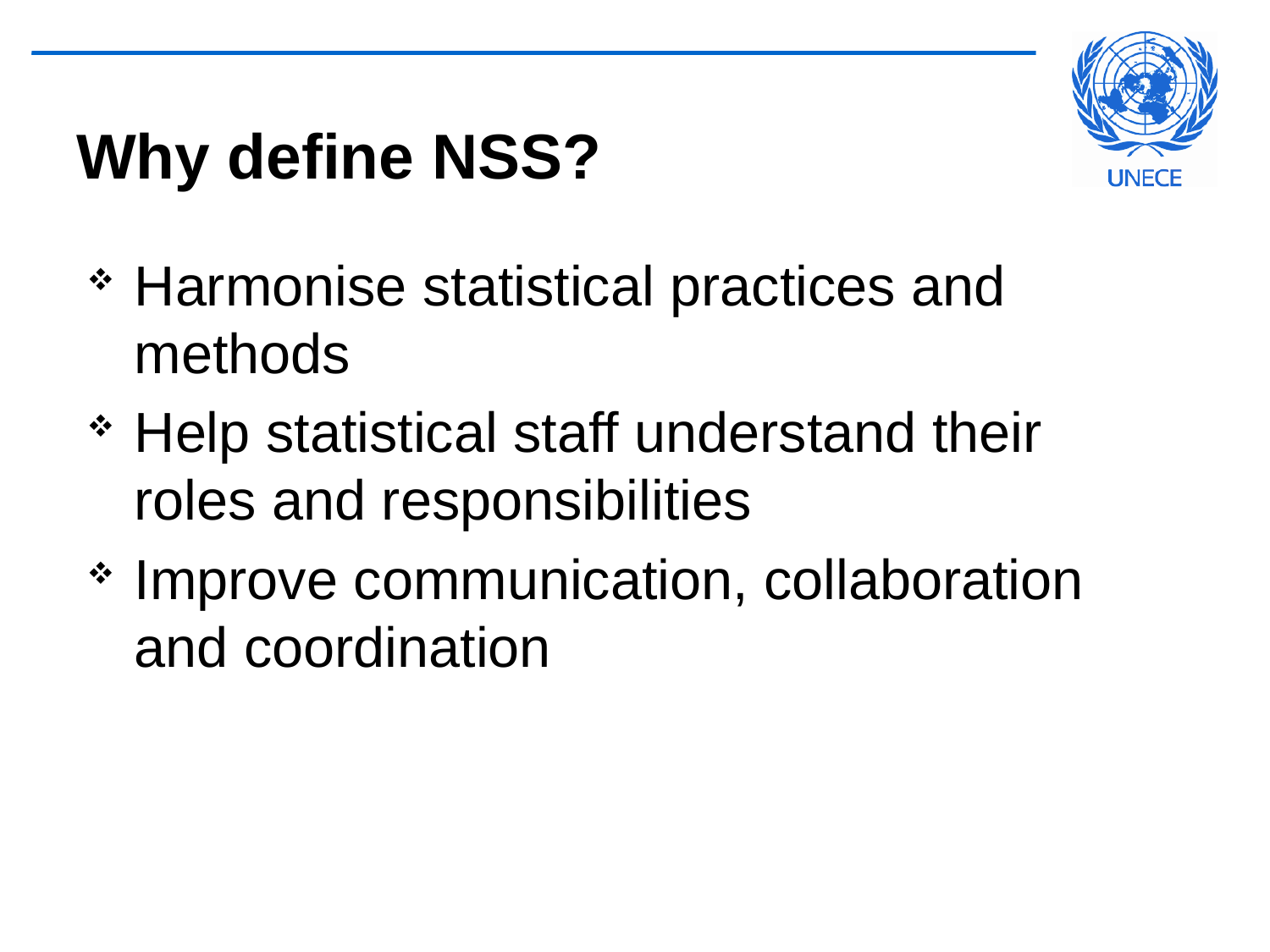

# Why define NSS?
Harmonise statistical practices and methods
Help statistical staff understand their roles and responsibilities
Improve communication, collaboration and coordination